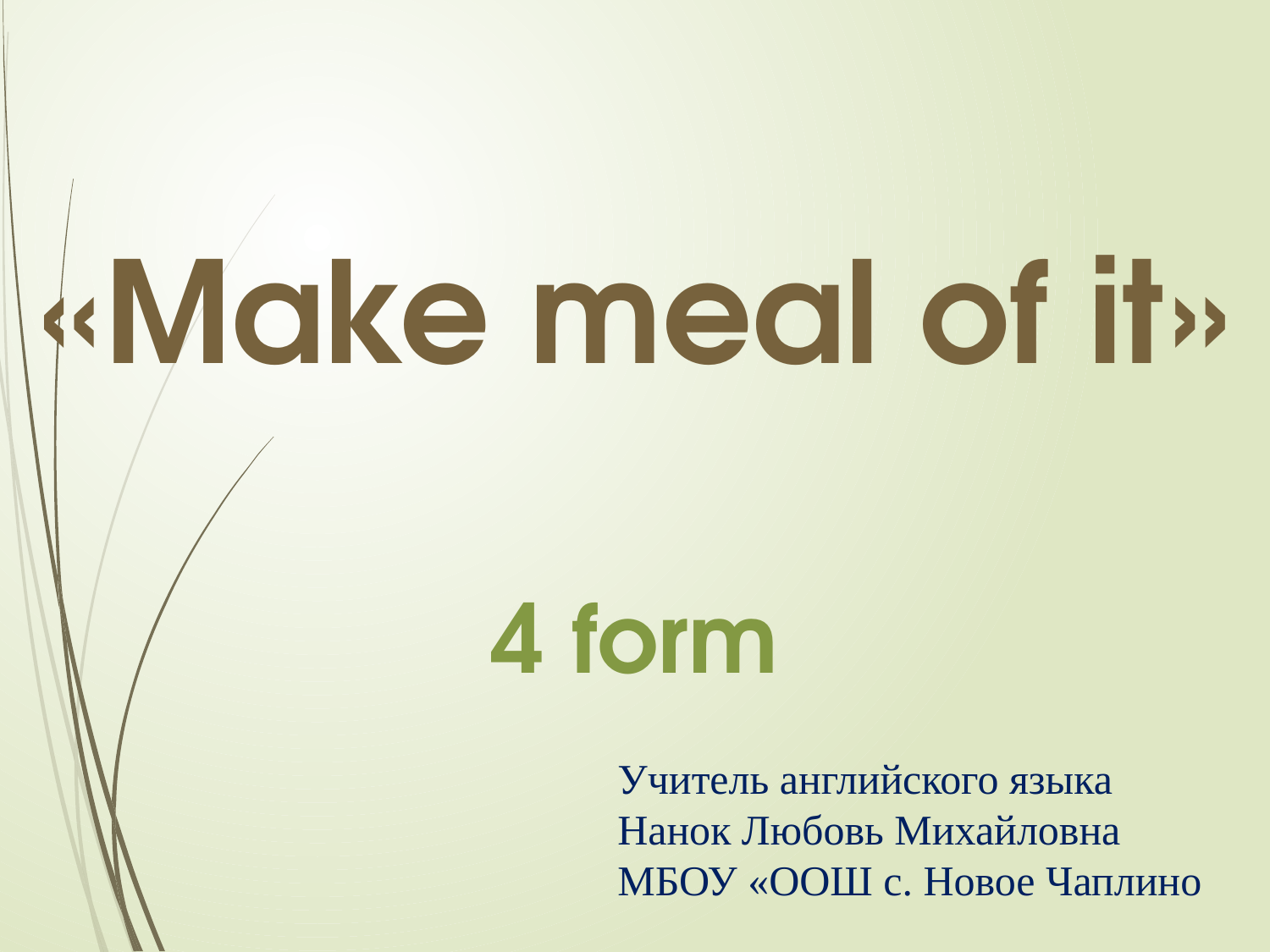

«Make meal of it»

4 form
Учитель английского языка
Нанок Любовь Михайловна
МБОУ «ООШ с. Новое Чаплино